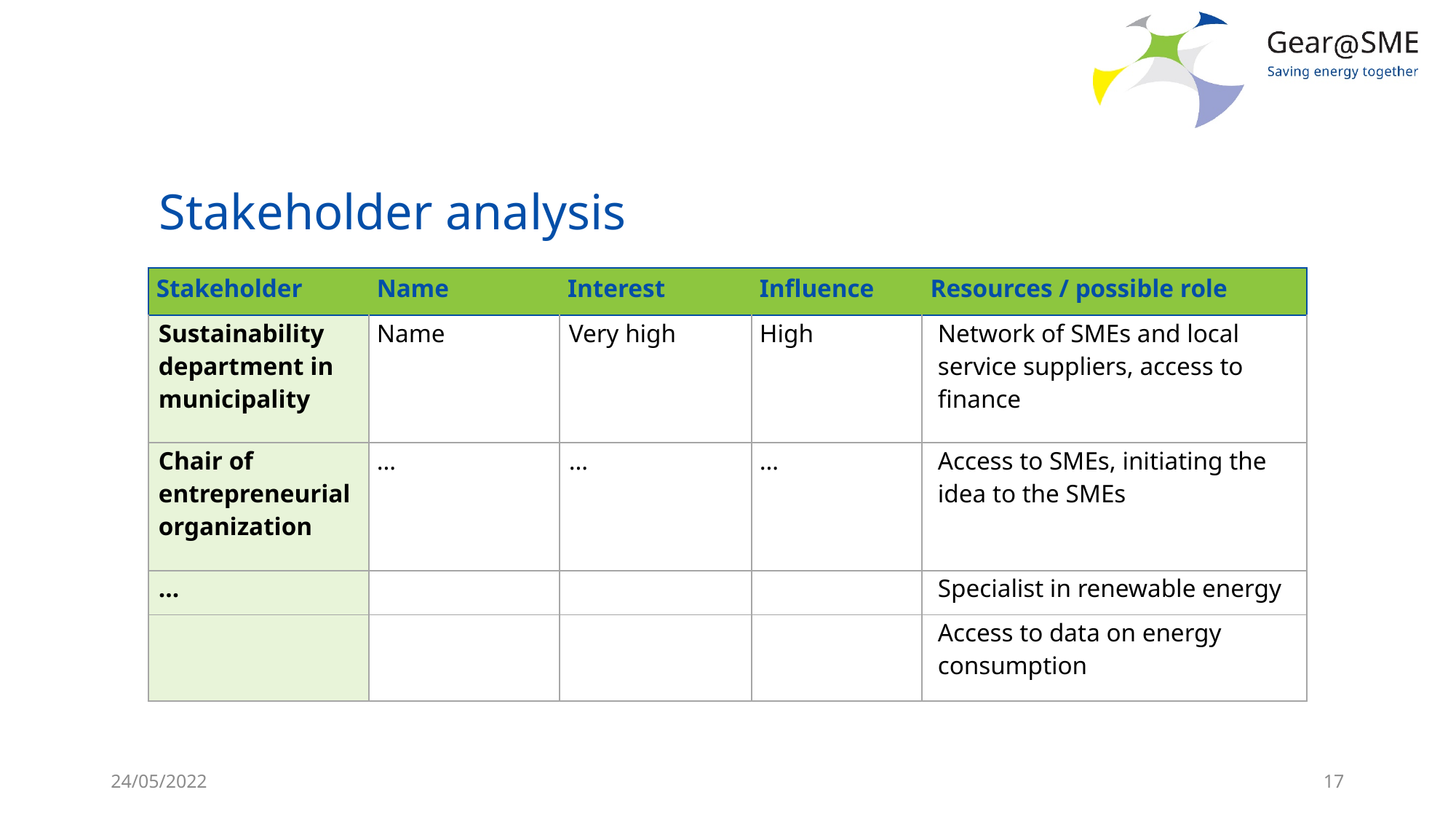

# Stakeholder analysis
| Stakeholder | Name | Interest | Influence | Resources / possible role |
| --- | --- | --- | --- | --- |
| Sustainability department in municipality | Name | Very high | High | Network of SMEs and local service suppliers, access to finance |
| Chair of entrepreneurial organization | … | … | … | Access to SMEs, initiating the idea to the SMEs |
| … |  |  |  | Specialist in renewable energy |
|  |  |  |  | Access to data on energy consumption |

24/05/2022
17